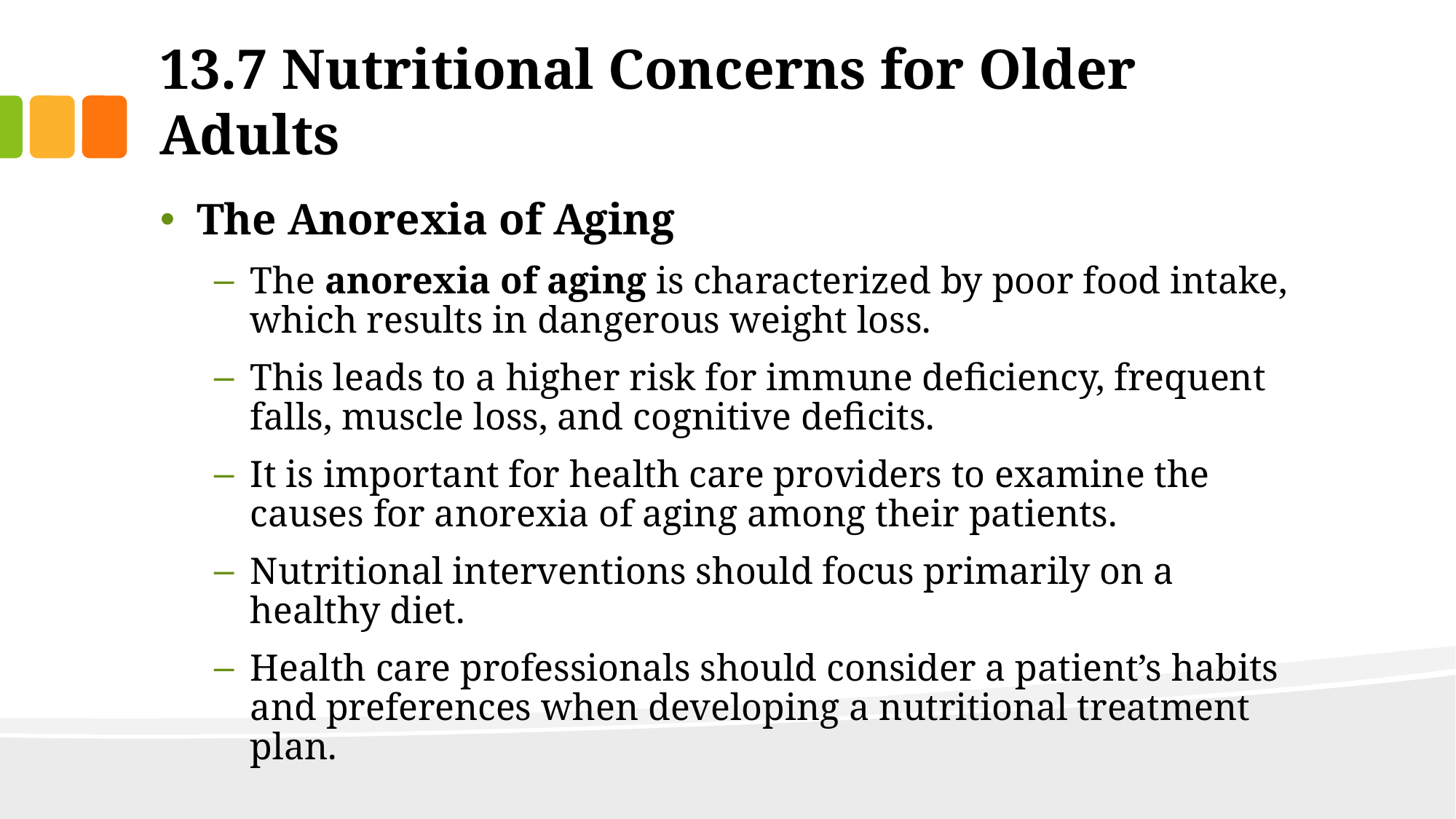

# 13.7 Nutritional Concerns for Older Adults
The Anorexia of Aging
The anorexia of aging is characterized by poor food intake, which results in dangerous weight loss.
This leads to a higher risk for immune deficiency, frequent falls, muscle loss, and cognitive deficits.
It is important for health care providers to examine the causes for anorexia of aging among their patients.
Nutritional interventions should focus primarily on a healthy diet.
Health care professionals should consider a patient’s habits and preferences when developing a nutritional treatment plan.